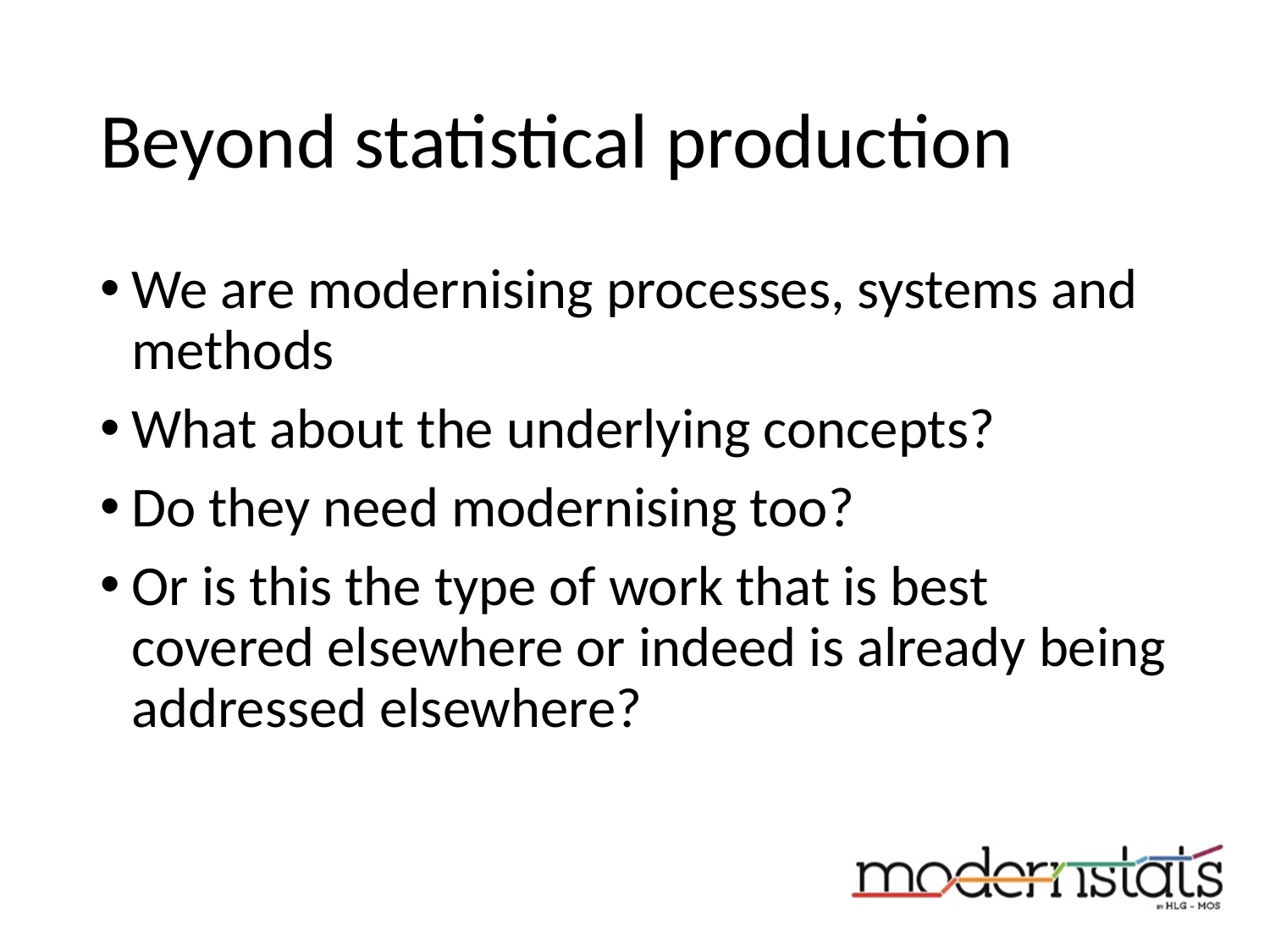

# Beyond statistical production
We are modernising processes, systems and methods
What about the underlying concepts?
Do they need modernising too?
Or is this the type of work that is best covered elsewhere or indeed is already being addressed elsewhere?